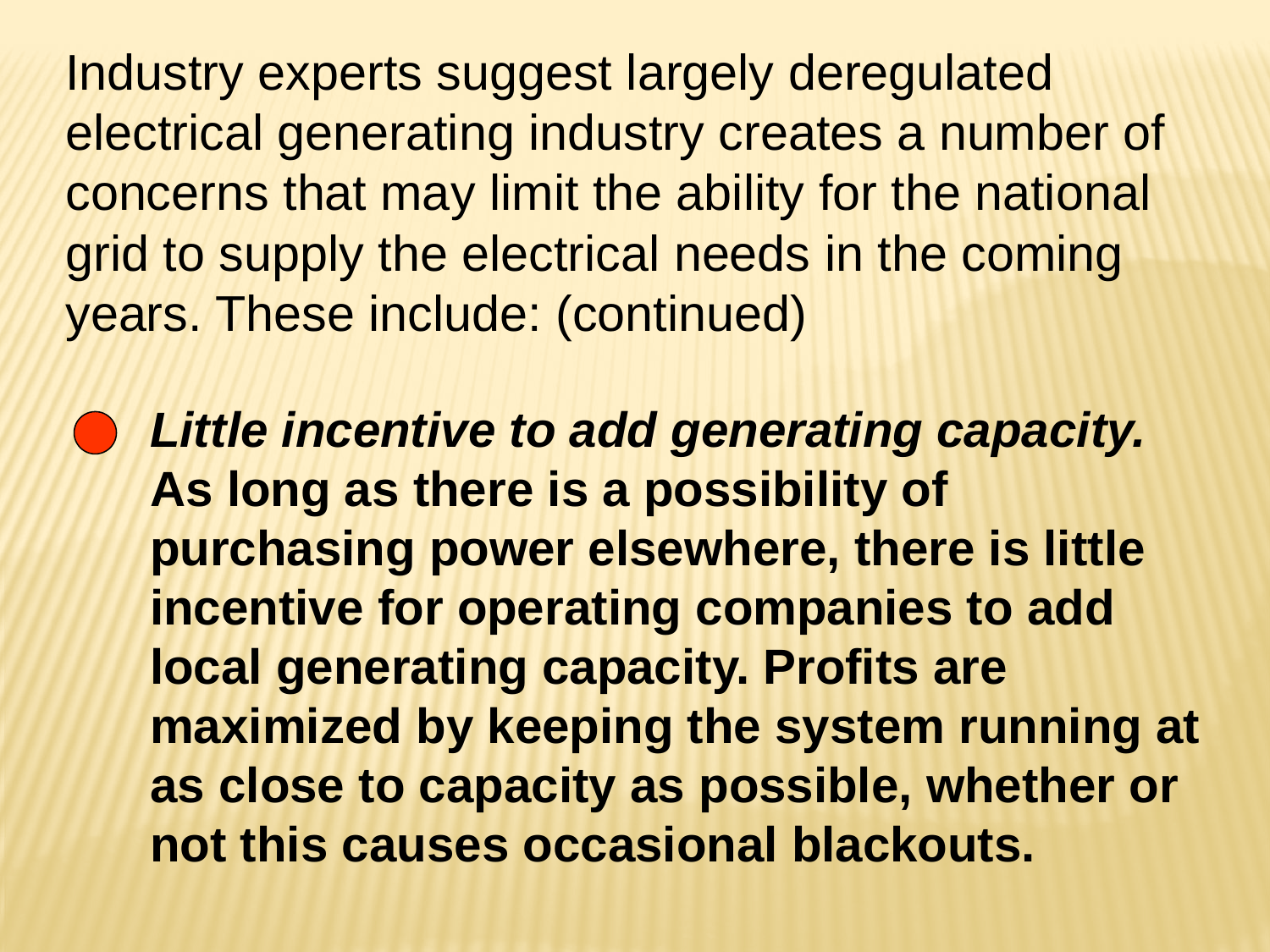

Industry experts suggest largely deregulated electrical generating industry creates a number of concerns that may limit the ability for the national grid to supply the electrical needs in the coming years. These include: (continued)
Little incentive to add generating capacity. As long as there is a possibility of purchasing power elsewhere, there is little incentive for operating companies to add local generating capacity. Profits are maximized by keeping the system running at as close to capacity as possible, whether or not this causes occasional blackouts.